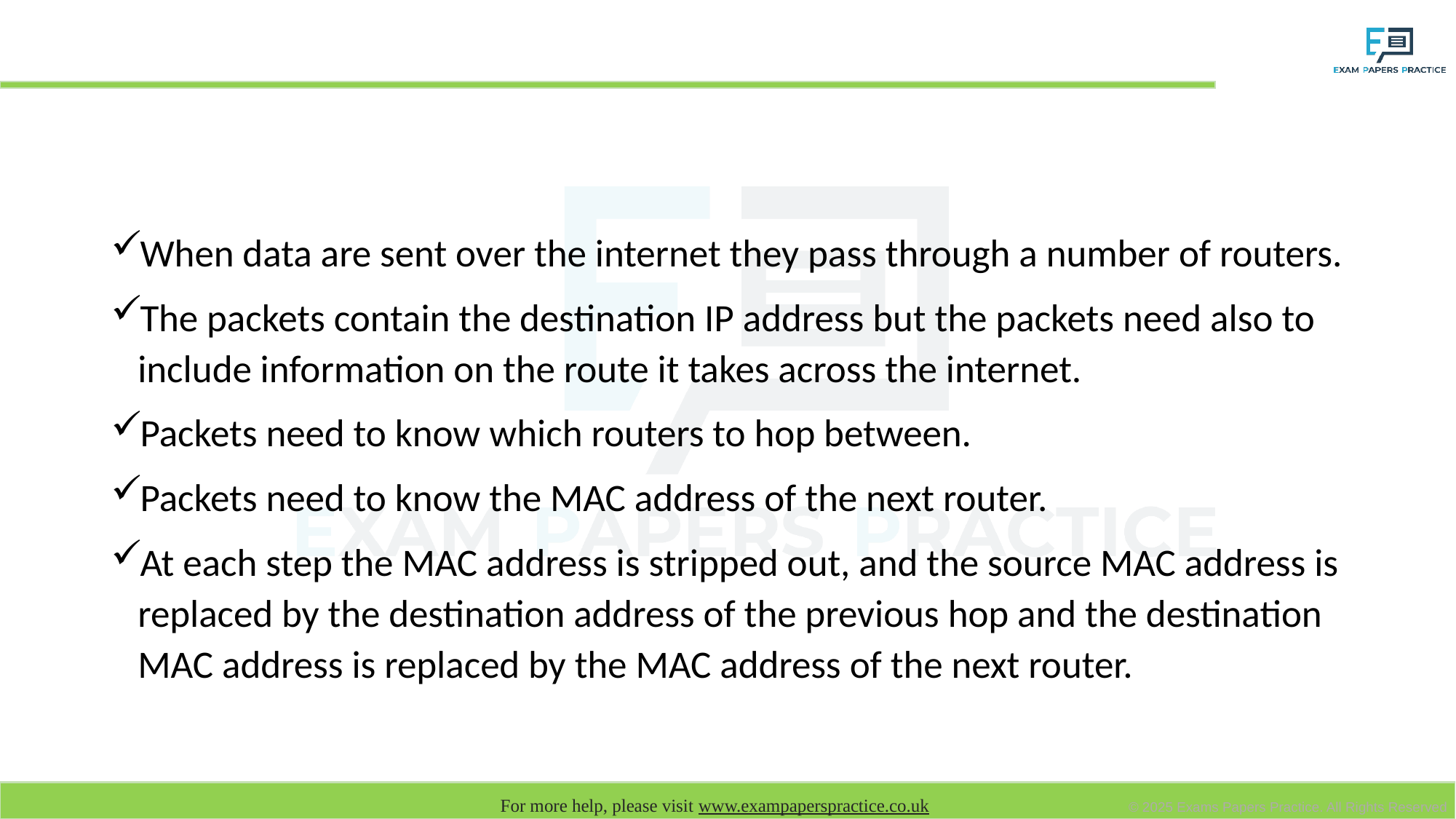

# MAC Address and hopping
When data are sent over the internet they pass through a number of routers.
The packets contain the destination IP address but the packets need also to include information on the route it takes across the internet.
Packets need to know which routers to hop between.
Packets need to know the MAC address of the next router.
At each step the MAC address is stripped out, and the source MAC address is replaced by the destination address of the previous hop and the destination MAC address is replaced by the MAC address of the next router.